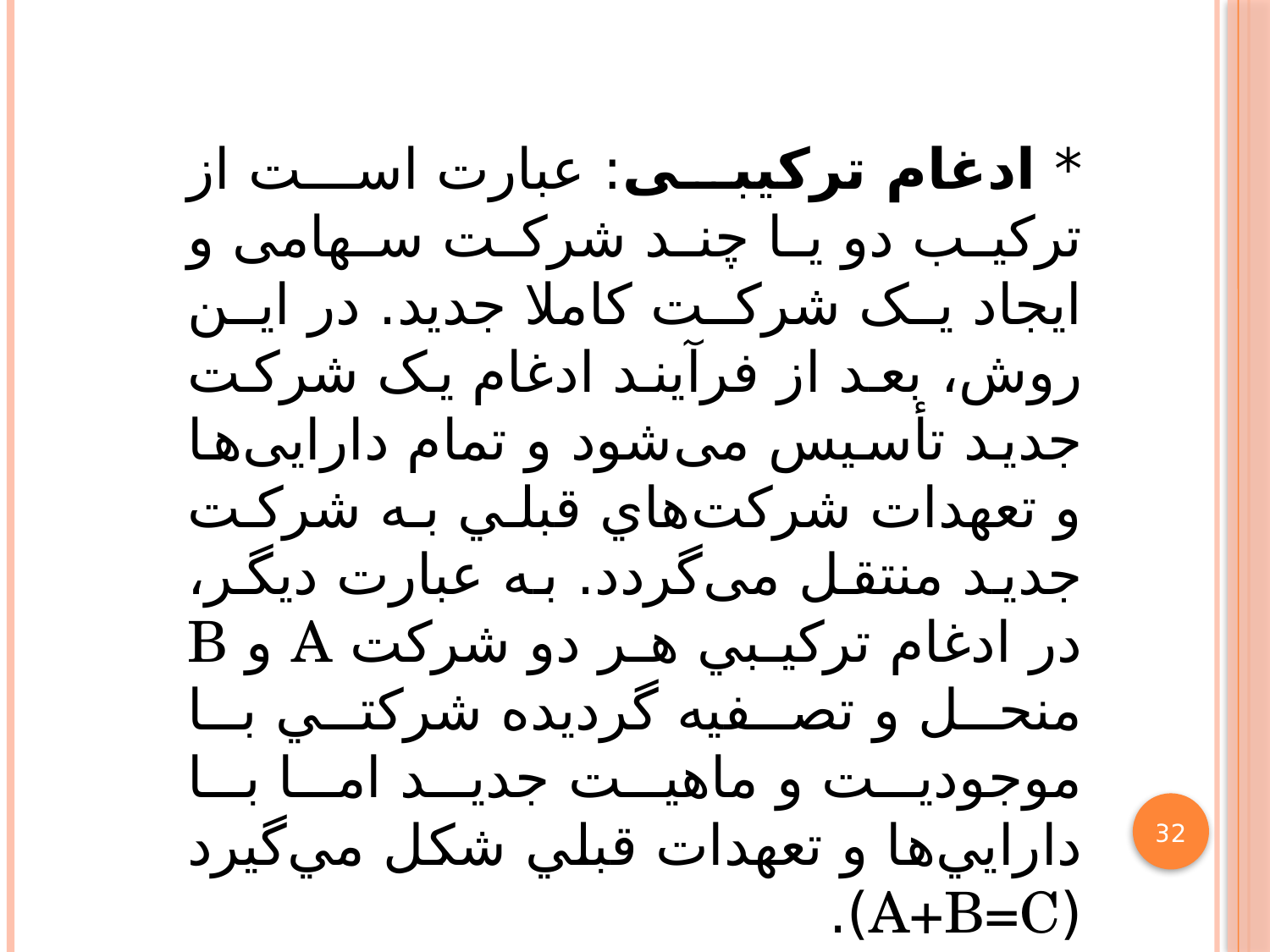

* ادغام ترکیبی: عبارت است از ترکیب دو یا چند شرکت سهامی و ایجاد یک شرکت کاملا جدید. در اين روش، بعد از فرآیند ادغام یک شرکت جدید تأسیس می‌شود و تمام دارایی‌ها و تعهدات شرکت‌هاي قبلي به شرکت جديد منتقل می‌گردد. به عبارت ديگر، در ادغام ترکيبي هر دو شرکت A و B منحل و تصفيه گرديده شرکتي با موجوديت و ماهيت جديد اما با دارايي‌ها و تعهدات قبلي شکل مي‌گيرد (A+B=C).
32